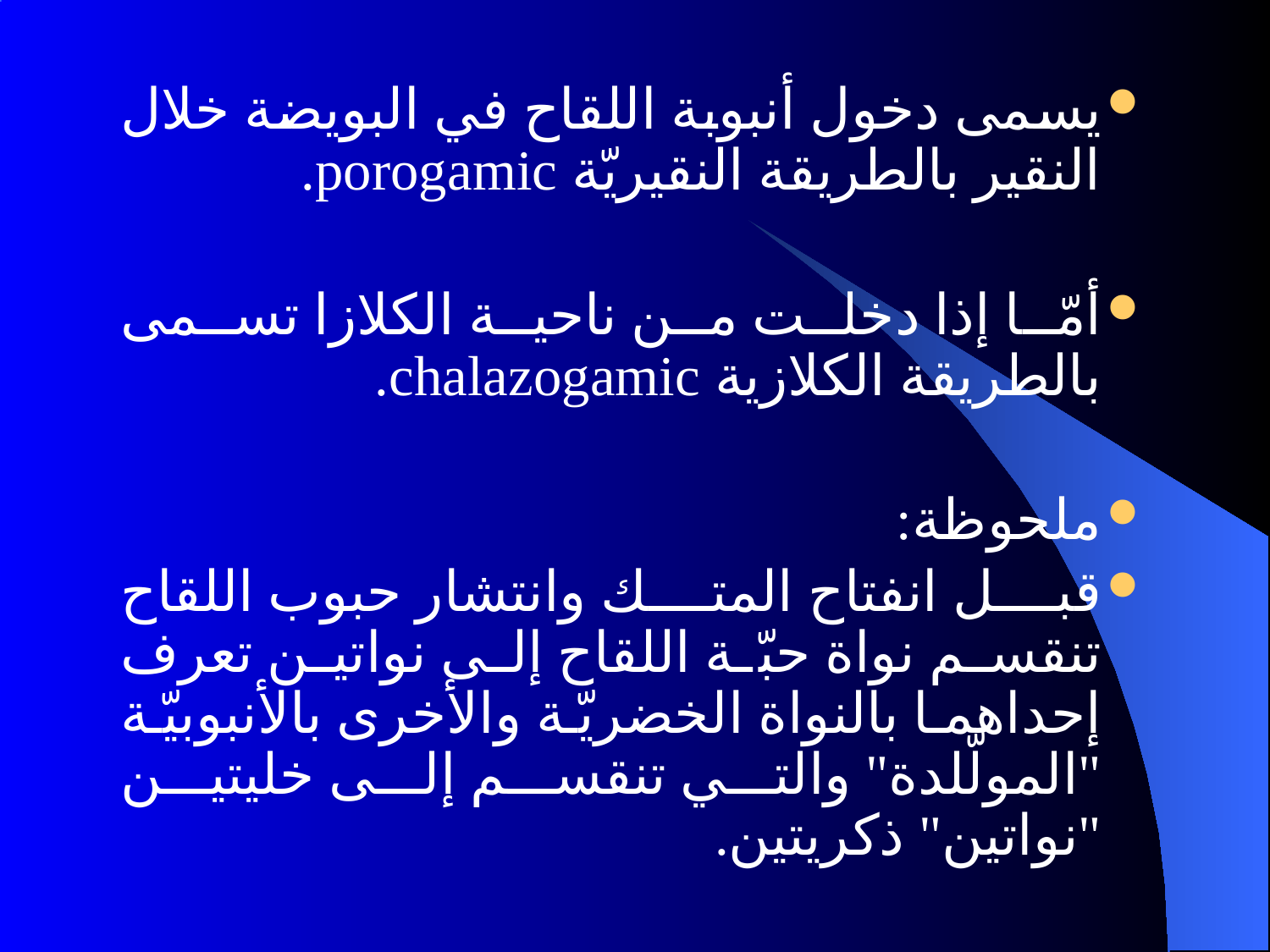

يسمى دخول أنبوبة اللقاح في البويضة خلال النقير بالطريقة النقيريّة porogamic.

أمّا إذا دخلت من ناحية الكلازا تسمى بالطريقة الكلازية chalazogamic.

ملحوظة:
قبل انفتاح المتك وانتشار حبوب اللقاح تنقسم نواة حبّة اللقاح إلى نواتين تعرف إحداهما بالنواة الخضريّة والأخرى بالأنبوبيّة "المولّلدة" والتي تنقسم إلى خليتين "نواتين" ذكريتين.